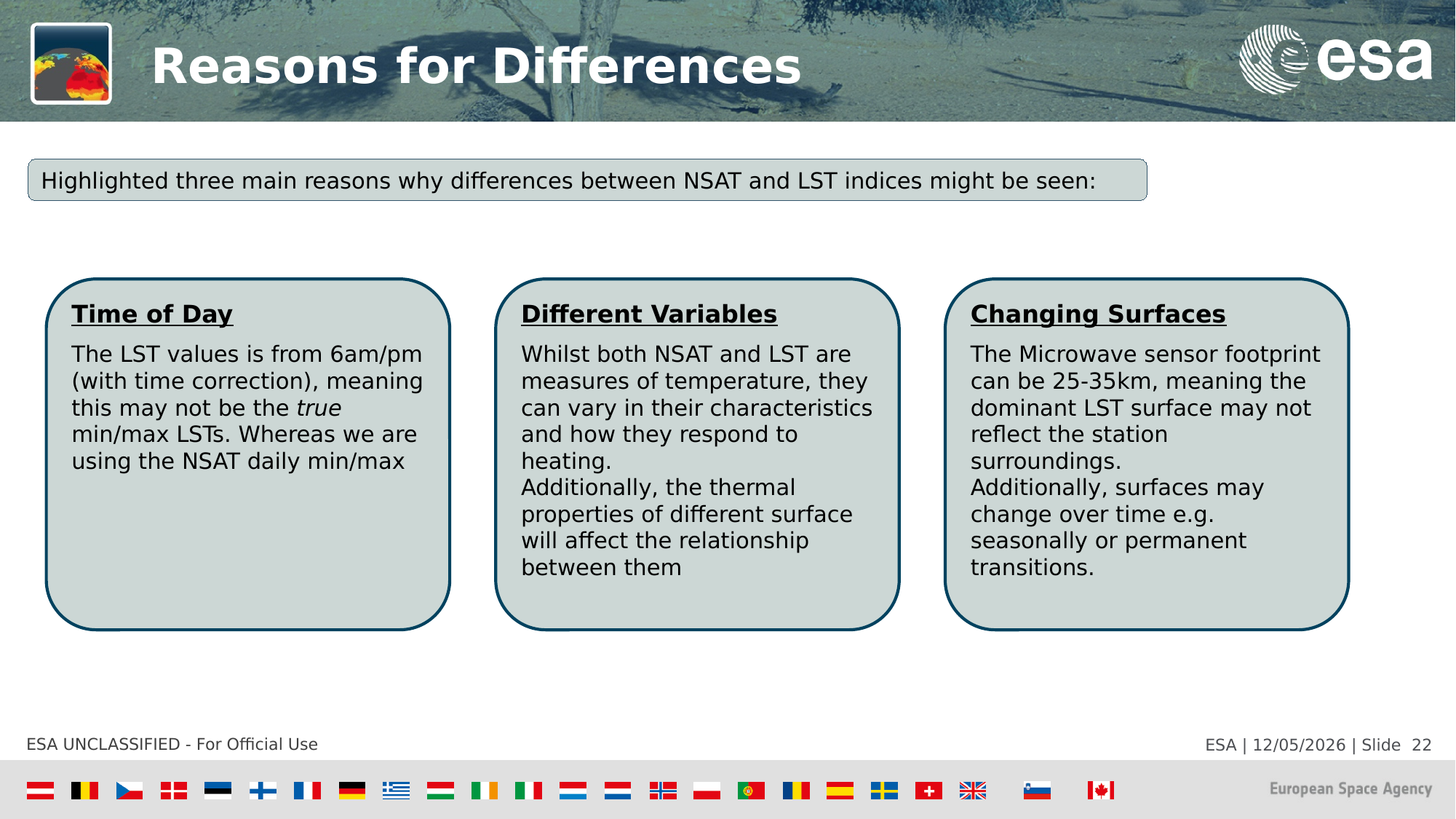

Reasons for Differences

Highlighted three main reasons why differences between NSAT and LST indices might be seen:
Changing Surfaces
The Microwave sensor footprint can be 25-35km, meaning the dominant LST surface may not reflect the station surroundings.
Additionally, surfaces may change over time e.g. seasonally or permanent transitions.
Time of Day
The LST values is from 6am/pm (with time correction), meaning this may not be the true min/max LSTs. Whereas we are using the NSAT daily min/max
Different Variables
Whilst both NSAT and LST are measures of temperature, they can vary in their characteristics and how they respond to heating.
Additionally, the thermal properties of different surface will affect the relationship between them